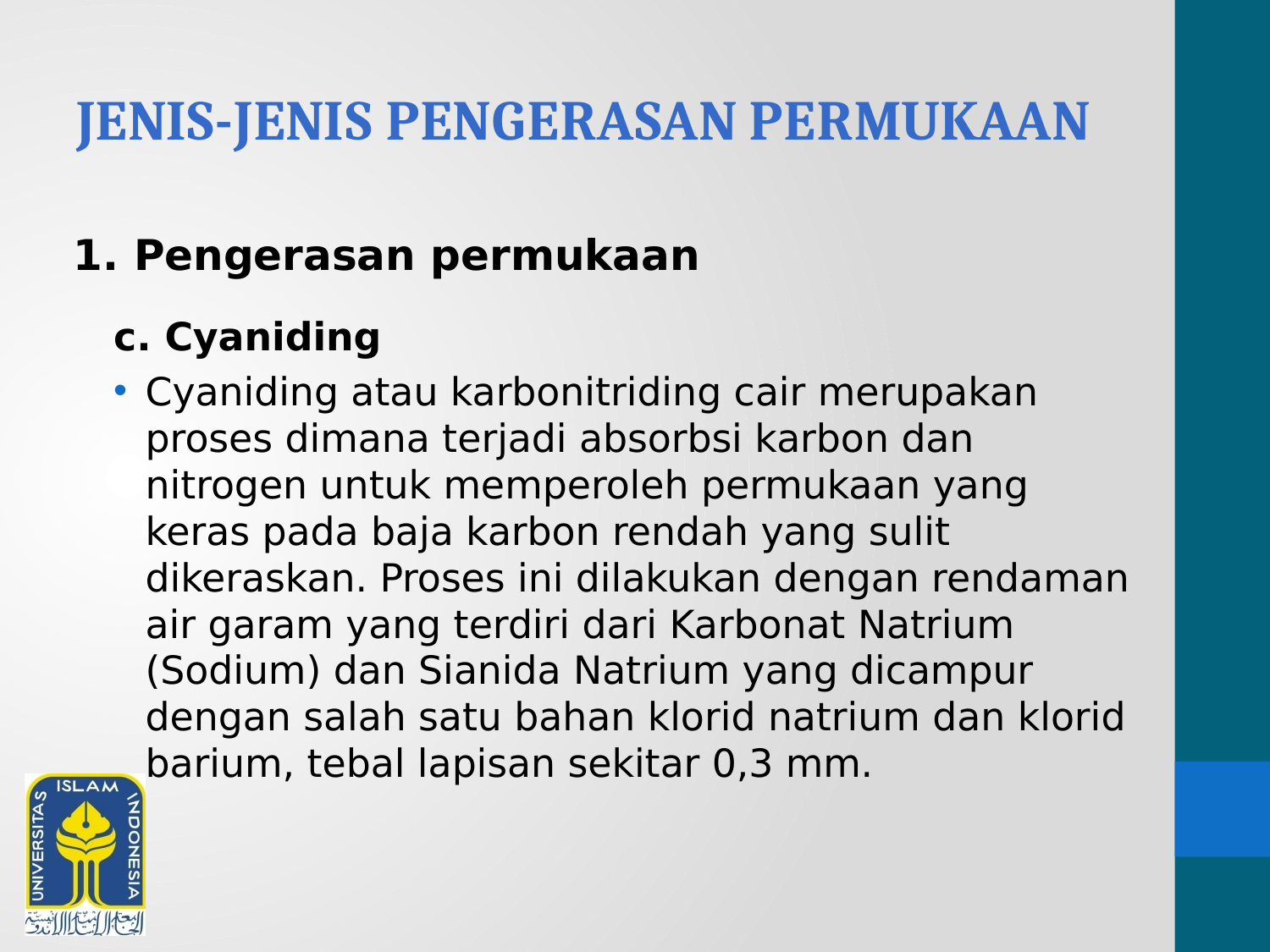

# Jenis-jenis pengerasan permukaan
1. Pengerasan permukaan
c. Cyaniding
Cyaniding atau karbonitriding cair merupakan proses dimana terjadi absorbsi karbon dan nitrogen untuk memperoleh permukaan yang keras pada baja karbon rendah yang sulit dikeraskan. Proses ini dilakukan dengan rendaman air garam yang terdiri dari Karbonat Natrium (Sodium) dan Sianida Natrium yang dicampur dengan salah satu bahan klorid natrium dan klorid barium, tebal lapisan sekitar 0,3 mm.